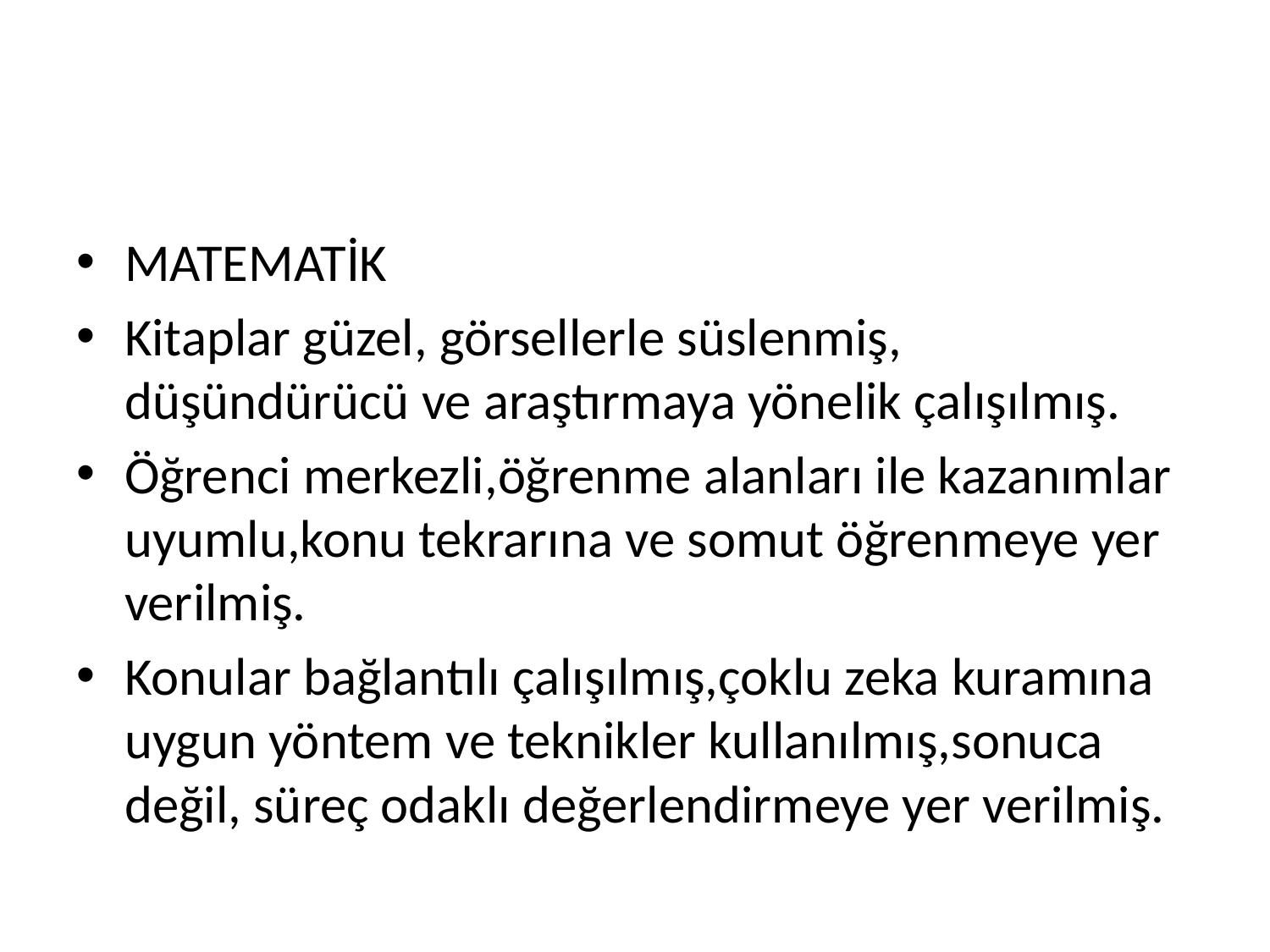

#
MATEMATİK
Kitaplar güzel, görsellerle süslenmiş, düşündürücü ve araştırmaya yönelik çalışılmış.
Öğrenci merkezli,öğrenme alanları ile kazanımlar uyumlu,konu tekrarına ve somut öğrenmeye yer verilmiş.
Konular bağlantılı çalışılmış,çoklu zeka kuramına uygun yöntem ve teknikler kullanılmış,sonuca değil, süreç odaklı değerlendirmeye yer verilmiş.